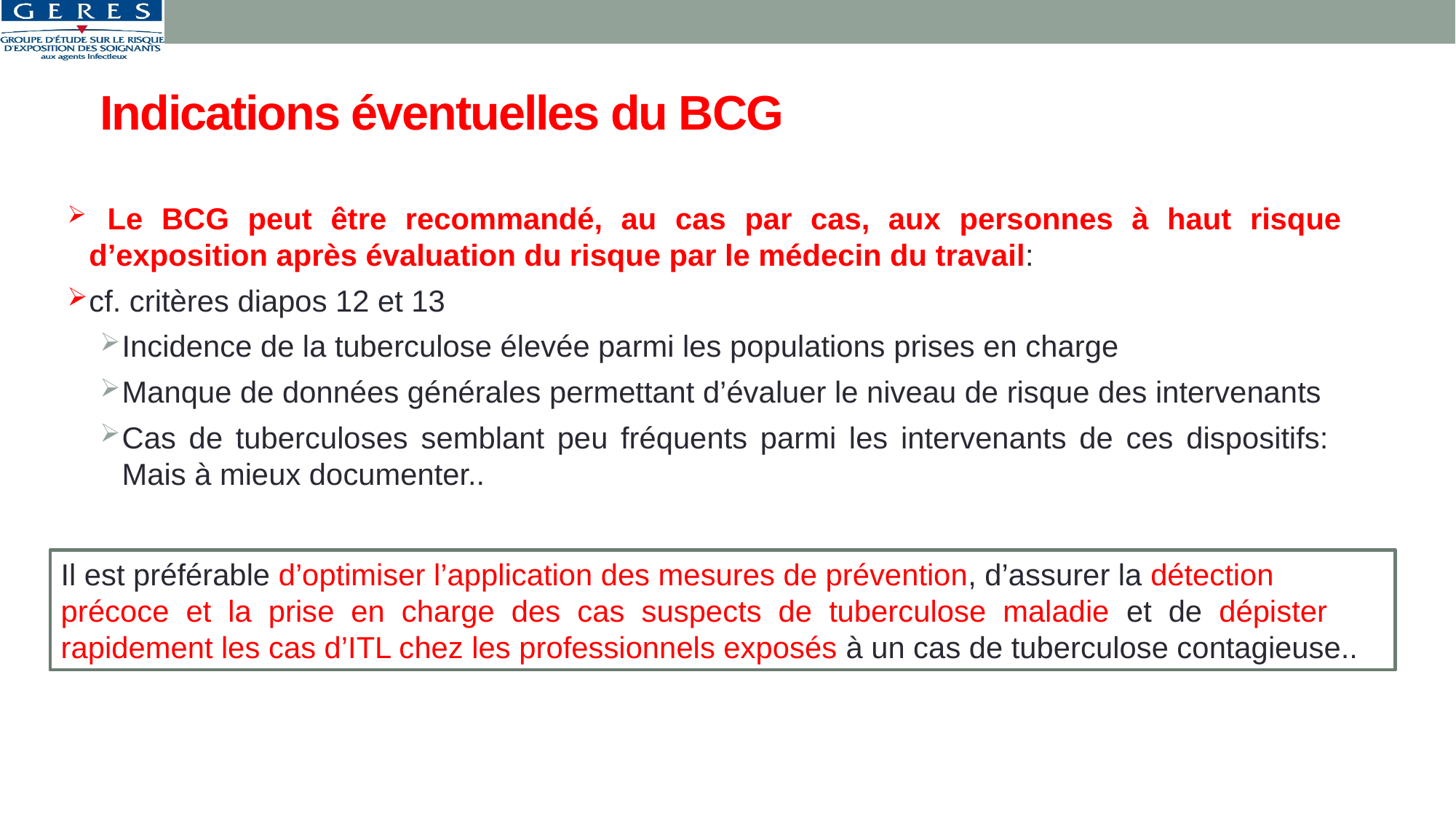

# Indications éventuelles du BCG

 Le BCG peut être recommandé, au cas par cas, aux personnes à haut risque d’exposition après évaluation du risque par le médecin du travail:
cf. critères diapos 12 et 13
Incidence de la tuberculose élevée parmi les populations prises en charge
Manque de données générales permettant d’évaluer le niveau de risque des intervenants
Cas de tuberculoses semblant peu fréquents parmi les intervenants de ces dispositifs:  Mais à mieux documenter..

Il est préférable d’optimiser l’application des mesures de prévention, d’assurer la détection précoce  et  la  prise  en  charge  des  cas  suspects  de  tuberculose  maladie  et  de  dépister rapidement les cas d’ITL chez les professionnels exposés à un cas de tuberculose contagieuse..